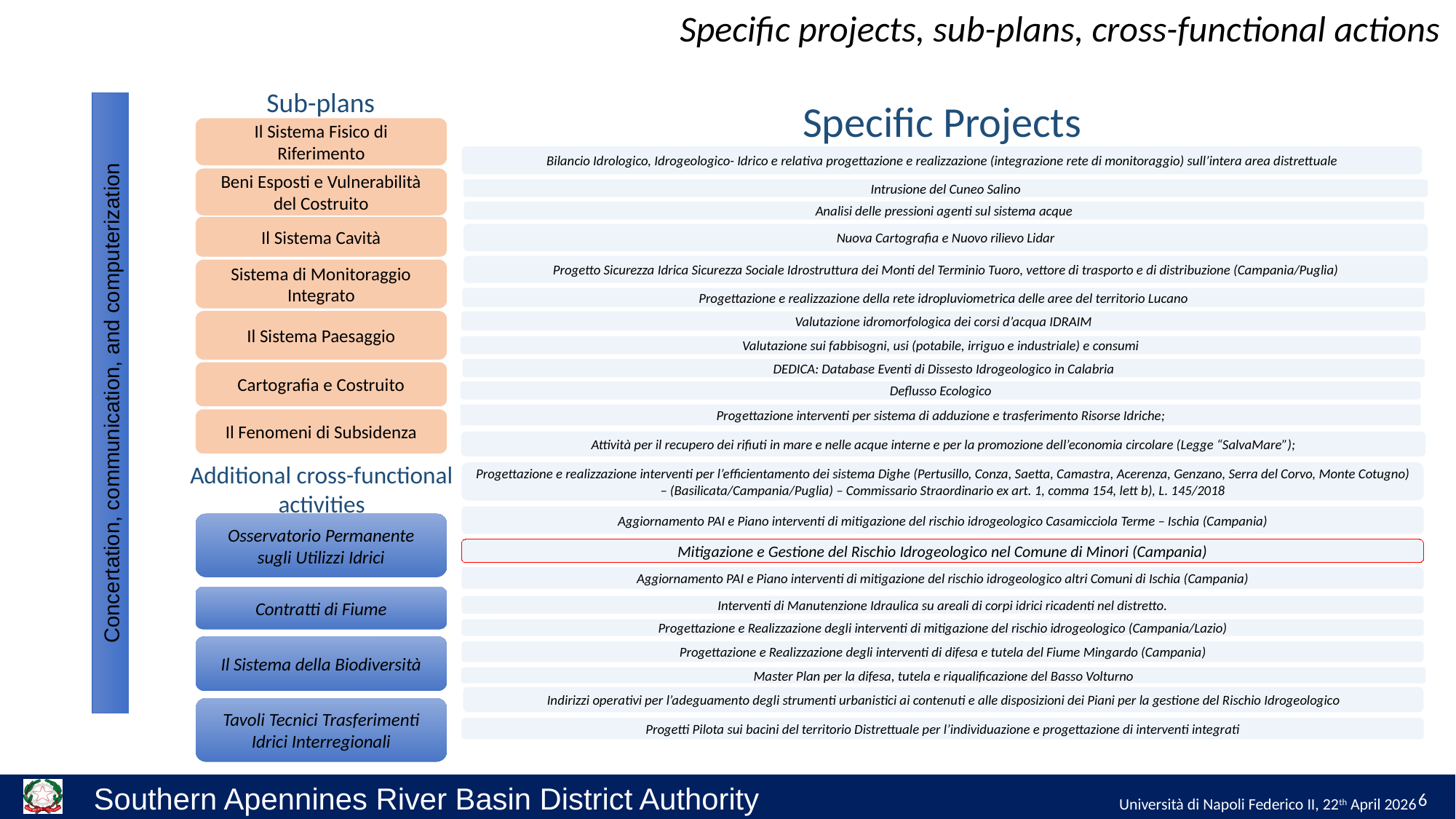

Specific projects, sub-plans, cross-functional actions
Sub-plans
Specific Projects
Il Sistema Fisico di Riferimento

Bilancio Idrologico, Idrogeologico- Idrico e relativa progettazione e realizzazione (integrazione rete di monitoraggio) sull’intera area distrettuale

Beni Esposti e Vulnerabilità del Costruito
Intrusione del Cuneo Salino

Analisi delle pressioni agenti sul sistema acque

Il Sistema Cavità
Nuova Cartografia e Nuovo rilievo Lidar
Progetto Sicurezza Idrica Sicurezza Sociale Idrostruttura dei Monti del Terminio Tuoro, vettore di trasporto e di distribuzione (Campania/Puglia)
Sistema di Monitoraggio Integrato
Progettazione e realizzazione della rete idropluviometrica delle aree del territorio Lucano
Il Sistema Paesaggio
Valutazione idromorfologica dei corsi d’acqua IDRAIM
Valutazione sui fabbisogni, usi (potabile, irriguo e industriale) e consumi
DEDICA: Database Eventi di Dissesto Idrogeologico in Calabria
Cartografia e Costruito
Deflusso Ecologico
Concertation, communication, and computerization
Progettazione interventi per sistema di adduzione e trasferimento Risorse Idriche;
Il Fenomeni di Subsidenza
Attività per il recupero dei rifiuti in mare e nelle acque interne e per la promozione dell’economia circolare (Legge “SalvaMare”);
Additional cross-functional
activities
Progettazione e realizzazione interventi per l’efficientamento dei sistema Dighe (Pertusillo, Conza, Saetta, Camastra, Acerenza, Genzano, Serra del Corvo, Monte Cotugno) – (Basilicata/Campania/Puglia) – Commissario Straordinario ex art. 1, comma 154, lett b), L. 145/2018
Aggiornamento PAI e Piano interventi di mitigazione del rischio idrogeologico Casamicciola Terme – Ischia (Campania)
Osservatorio Permanente sugli Utilizzi Idrici
Mitigazione e Gestione del Rischio Idrogeologico nel Comune di Minori (Campania)
Aggiornamento PAI e Piano interventi di mitigazione del rischio idrogeologico altri Comuni di Ischia (Campania)
Contratti di Fiume
Interventi di Manutenzione Idraulica su areali di corpi idrici ricadenti nel distretto.
Progettazione e Realizzazione degli interventi di mitigazione del rischio idrogeologico (Campania/Lazio)
Il Sistema della Biodiversità
Progettazione e Realizzazione degli interventi di difesa e tutela del Fiume Mingardo (Campania)
Master Plan per la difesa, tutela e riqualificazione del Basso Volturno

Indirizzi operativi per l’adeguamento degli strumenti urbanistici ai contenuti e alle disposizioni dei Piani per la gestione del Rischio Idrogeologico

Tavoli Tecnici Trasferimenti Idrici Interregionali
Progetti Pilota sui bacini del territorio Distrettuale per l’individuazione e progettazione di interventi integrati